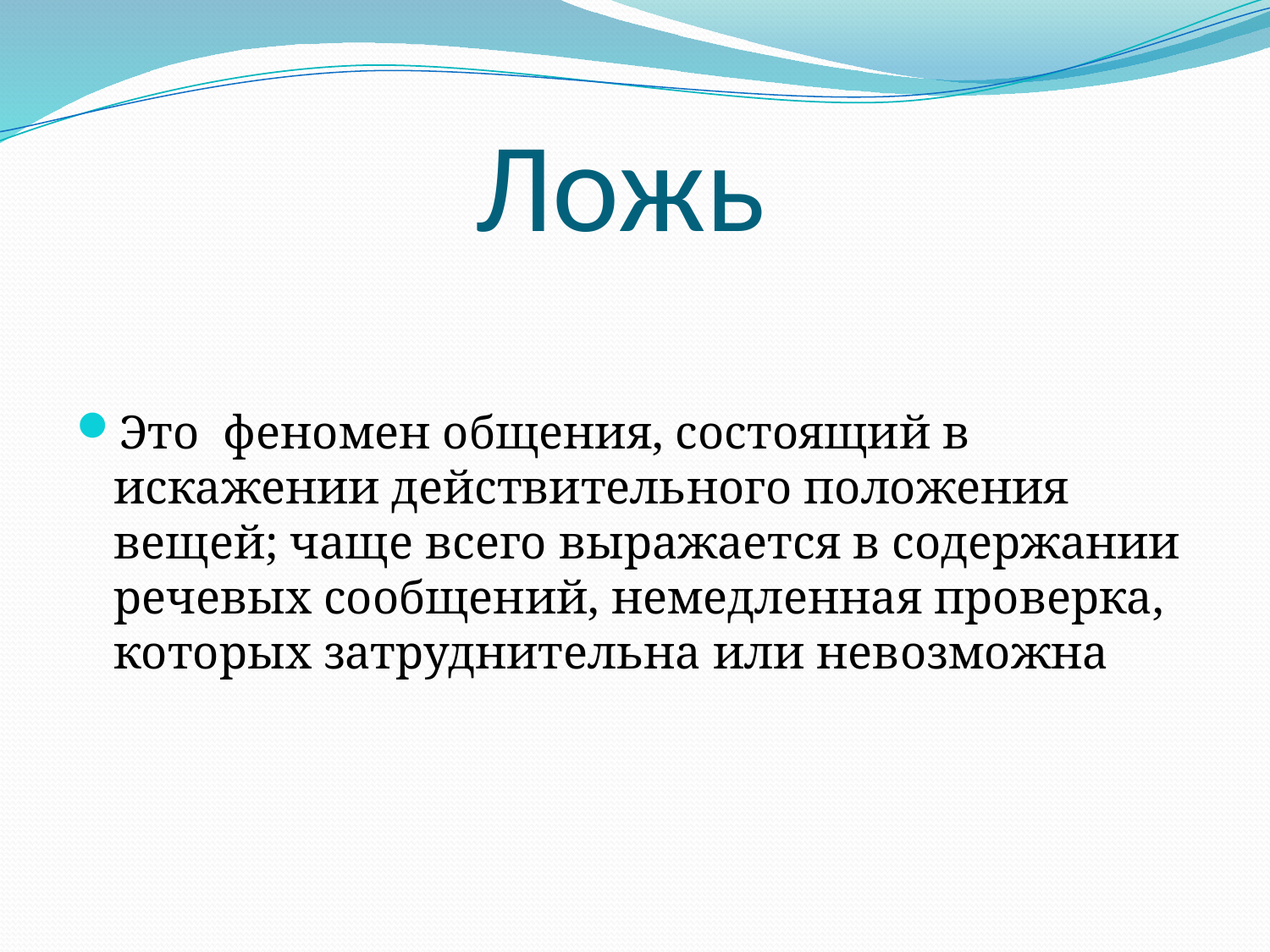

# Ложь

Это  феномен общения, состоящий в искажении действительного положения вещей; чаще всего выражается в содержании речевых сообщений, немедленная проверка, которых затруднительна или невозможна